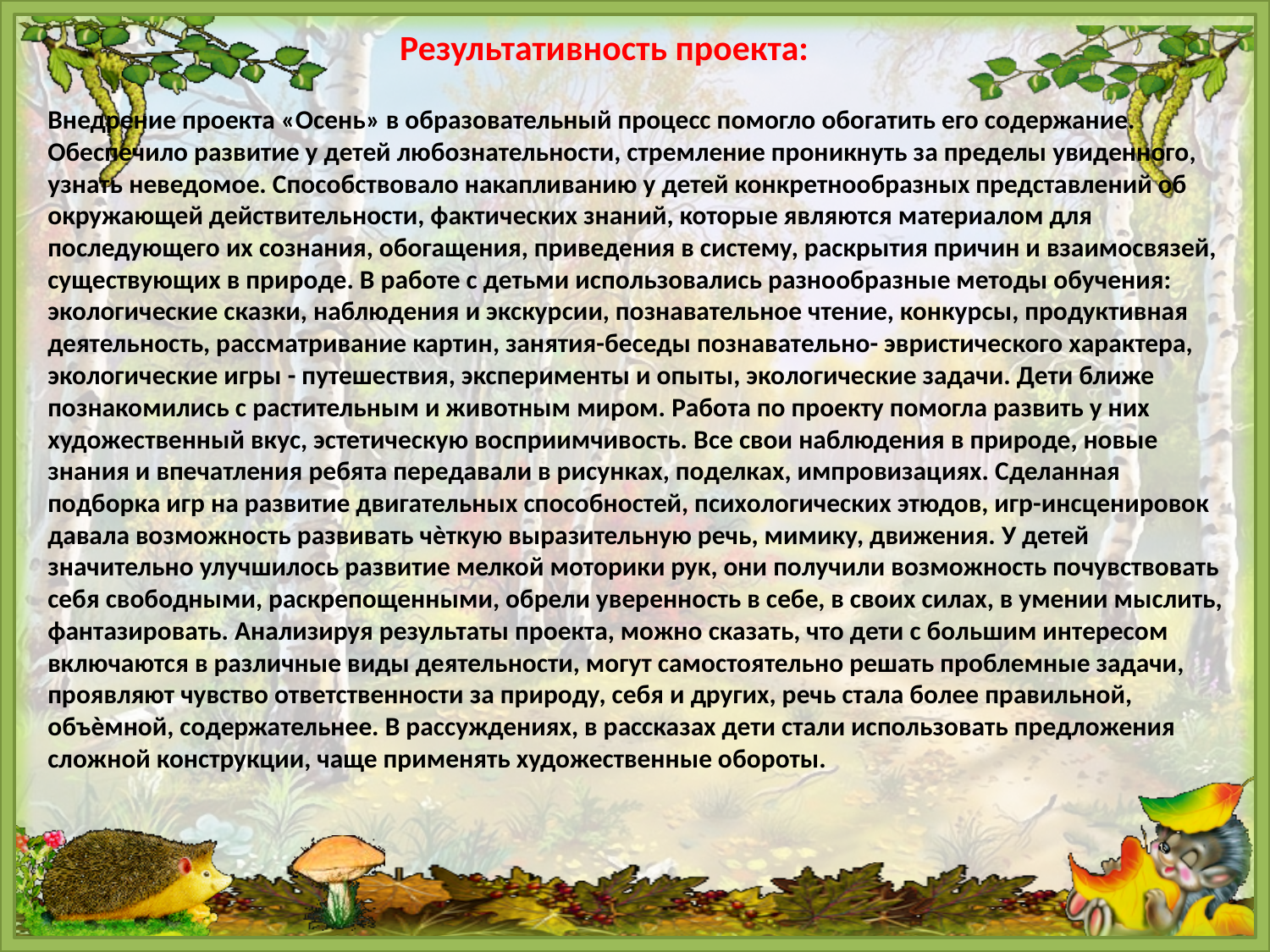

# Результативность проекта:
Внедрение проекта «Осень» в образовательный процесс помогло обогатить его содержание. Обеспечило развитие у детей любознательности, стремление проникнуть за пределы увиденного, узнать неведомое. Способствовало накапливанию у детей конкретнообразных представлений об окружающей действительности, фактических знаний, которые являются материалом для последующего их сознания, обогащения, приведения в систему, раскрытия причин и взаимосвязей, существующих в природе. В работе с детьми использовались разнообразные методы обучения: экологические сказки, наблюдения и экскурсии, познавательное чтение, конкурсы, продуктивная деятельность, рассматривание картин, занятия-беседы познавательно- эвристического характера, экологические игры - путешествия, эксперименты и опыты, экологические задачи. Дети ближе познакомились с растительным и животным миром. Работа по проекту помогла развить у них художественный вкус, эстетическую восприимчивость. Все свои наблюдения в природе, новые знания и впечатления ребята передавали в рисунках, поделках, импровизациях. Сделанная подборка игр на развитие двигательных способностей, психологических этюдов, игр-инсценировок давала возможность развивать чѐткую выразительную речь, мимику, движения. У детей значительно улучшилось развитие мелкой моторики рук, они получили возможность почувствовать себя свободными, раскрепощенными, обрели уверенность в себе, в своих силах, в умении мыслить, фантазировать. Анализируя результаты проекта, можно сказать, что дети с большим интересом включаются в различные виды деятельности, могут самостоятельно решать проблемные задачи, проявляют чувство ответственности за природу, себя и других, речь стала более правильной, объѐмной, содержательнее. В рассуждениях, в рассказах дети стали использовать предложения сложной конструкции, чаще применять художественные обороты.